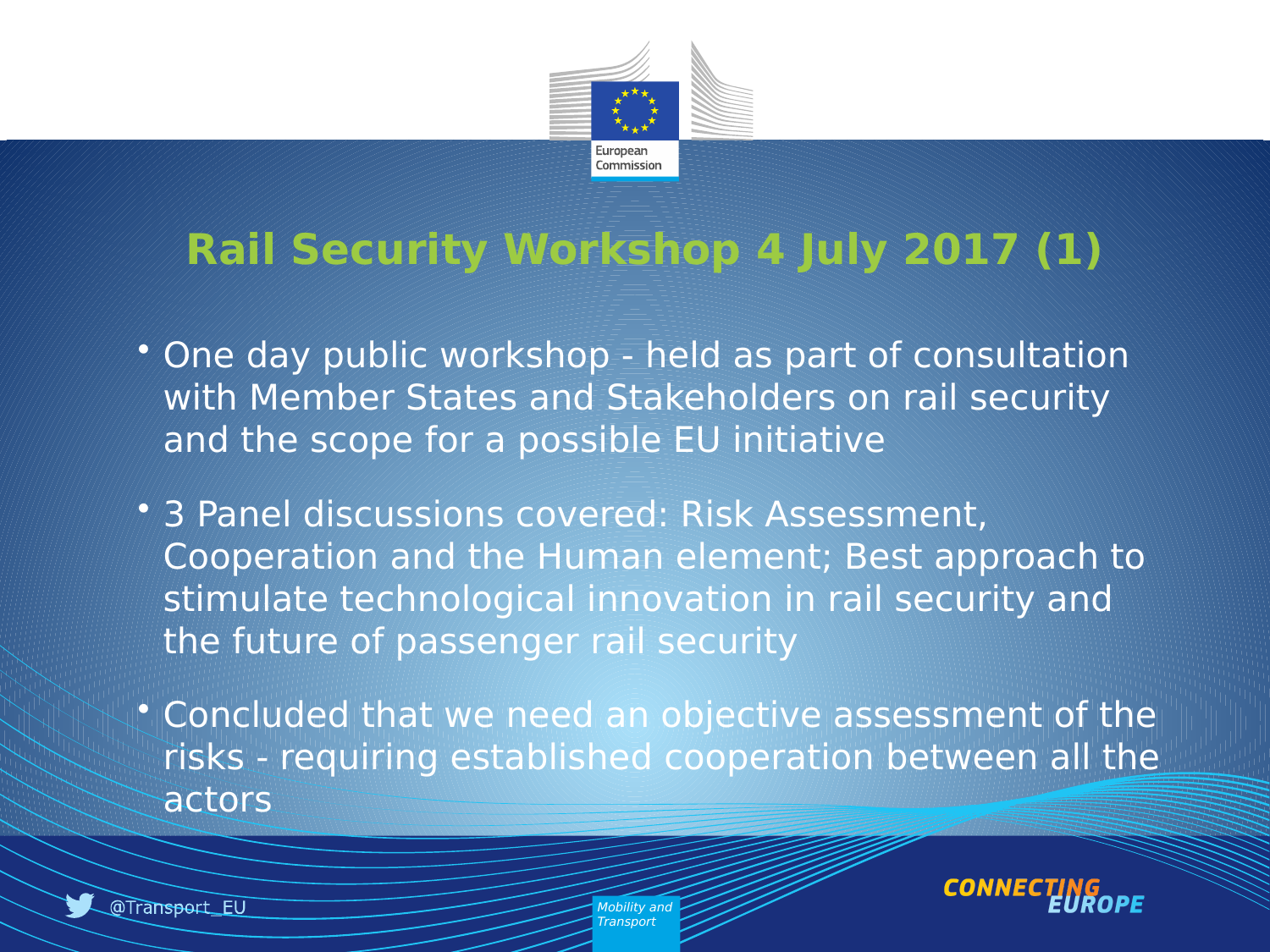

# Rail Security Workshop 4 July 2017 (1)
One day public workshop - held as part of consultation with Member States and Stakeholders on rail security and the scope for a possible EU initiative
3 Panel discussions covered: Risk Assessment, Cooperation and the Human element; Best approach to stimulate technological innovation in rail security and the future of passenger rail security
Concluded that we need an objective assessment of the risks - requiring established cooperation between all the actors